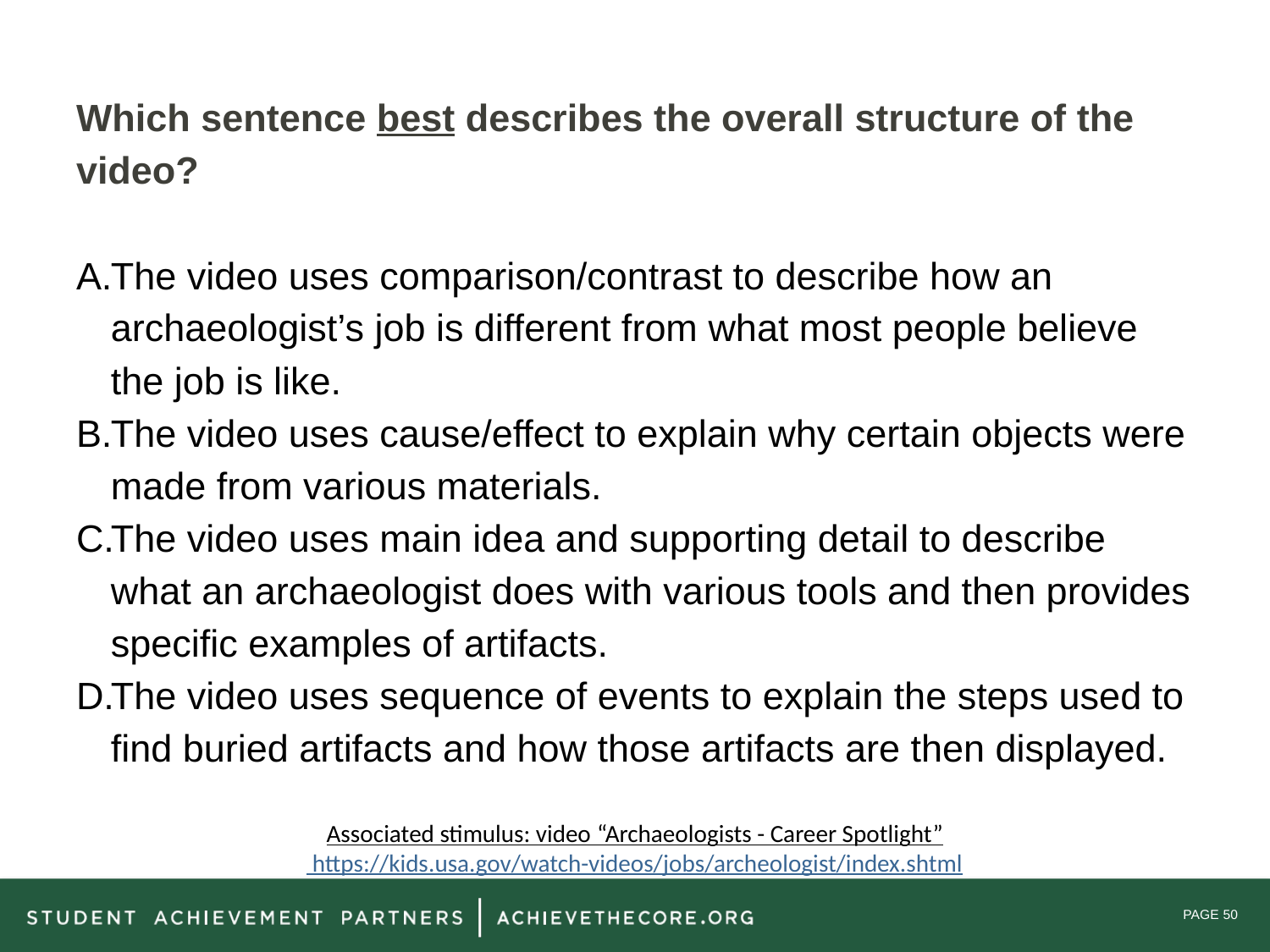

Which sentence best describes the overall structure of the video?

The video uses comparison/contrast to describe how an archaeologist’s job is different from what most people believe the job is like.
The video uses cause/effect to explain why certain objects were made from various materials.
The video uses main idea and supporting detail to describe what an archaeologist does with various tools and then provides specific examples of artifacts.
The video uses sequence of events to explain the steps used to find buried artifacts and how those artifacts are then displayed.

Associated stimulus: video “Archaeologists - Career Spotlight” https://kids.usa.gov/watch-videos/jobs/archeologist/index.shtml